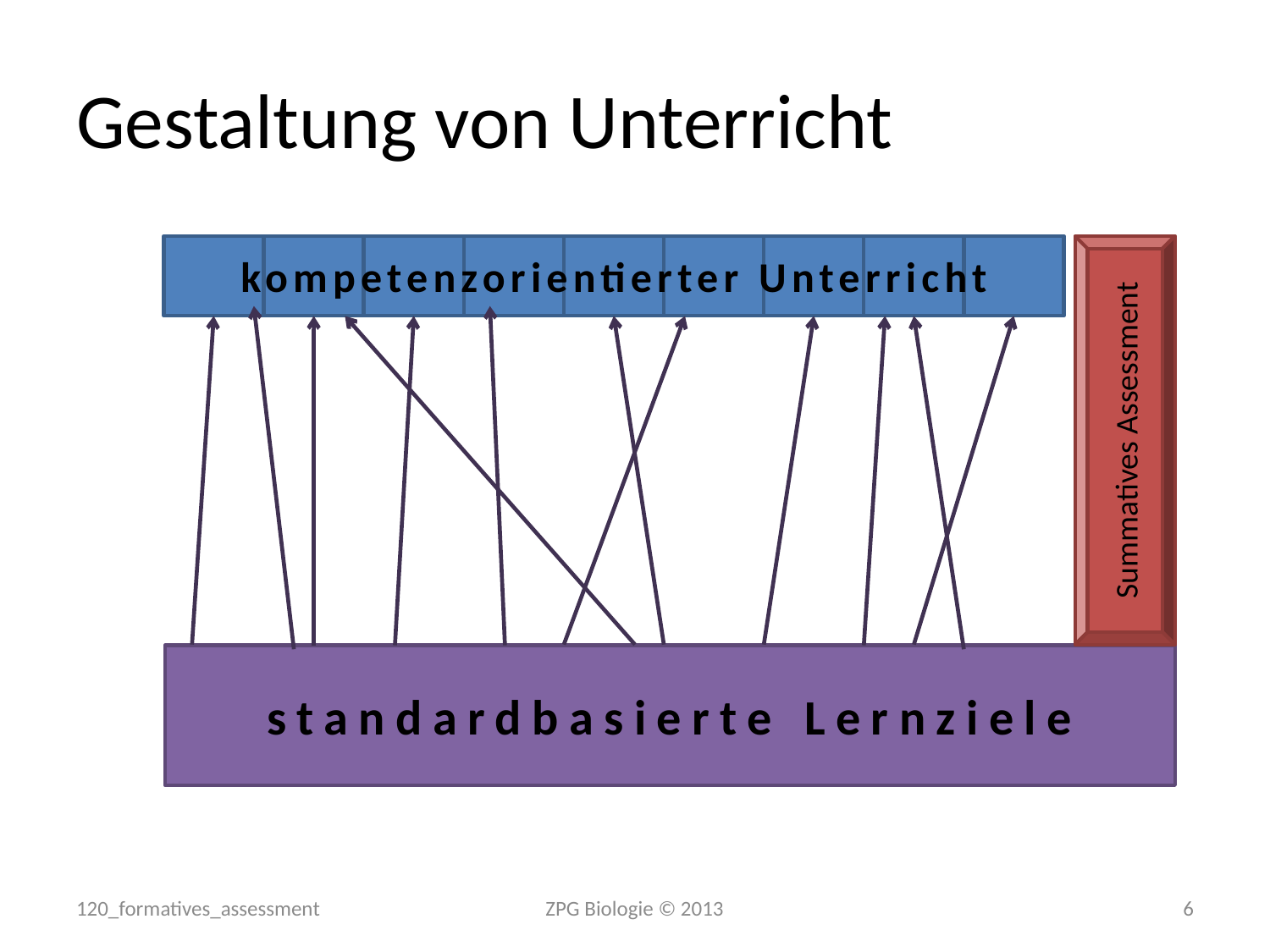

# Gestaltung von Unterricht

Summatives Assessment
kompetenzorientierter Unterricht
standardbasierte Lernziele
120_formatives_assessment
ZPG Biologie © 2013
6